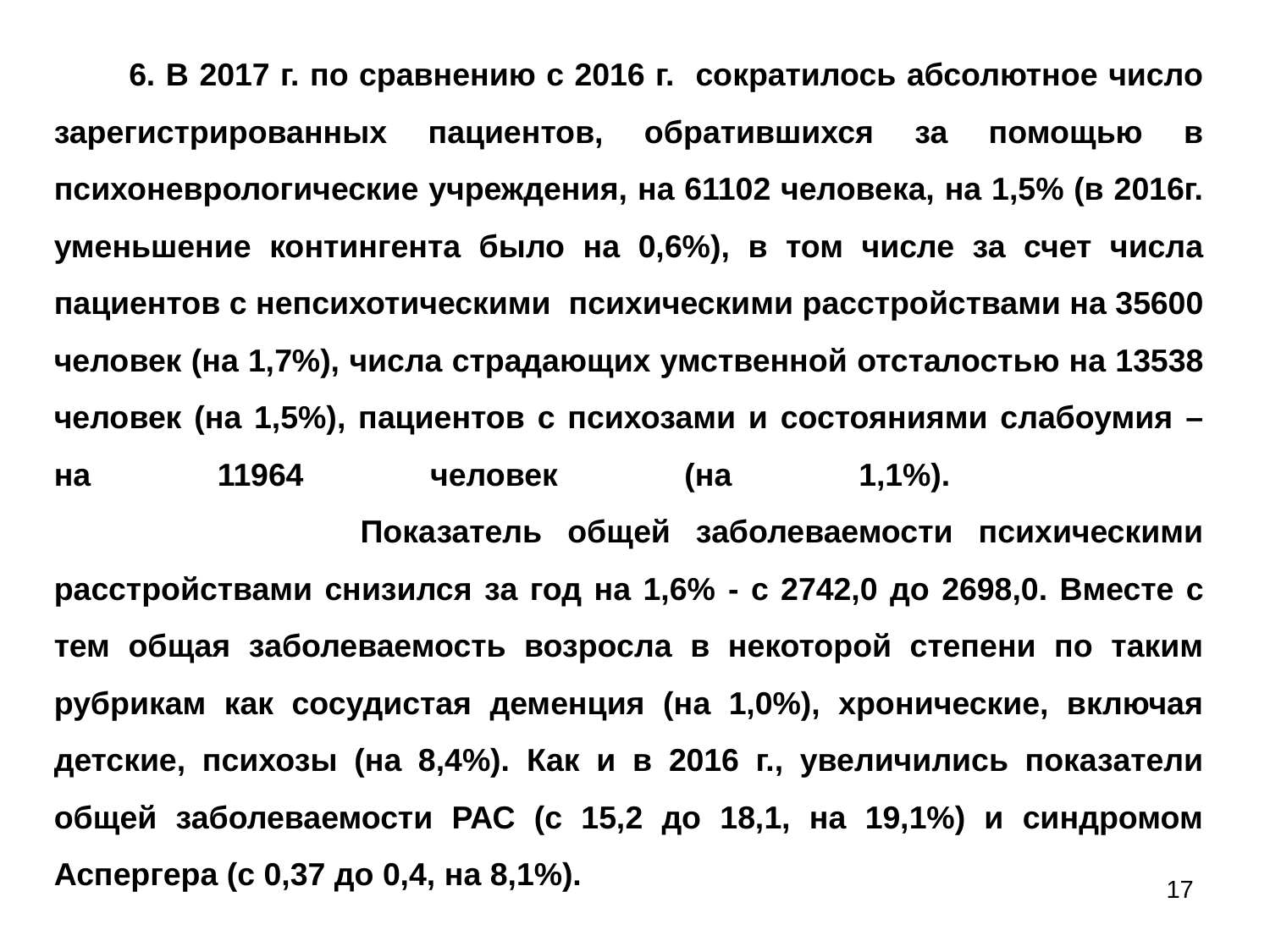

# 6. В 2017 г. по сравнению с 2016 г.  сократилось абсолютное число зарегистрированных пациентов, обратившихся за помощью в психоневрологические учреждения, на 61102 человека, на 1,5% (в 2016г. уменьшение контингента было на 0,6%), в том числе за счет числа пациентов с непсихотическими  психическими расстройствами на 35600 человек (на 1,7%), числа страдающих умственной отсталостью на 13538 человек (на 1,5%), пациентов с психозами и состояниями слабоумия – на 11964 человек (на 1,1%). Показатель общей заболеваемости психическими расстройствами снизился за год на 1,6% - c 2742,0 до 2698,0. Вместе с тем общая заболеваемость возросла в некоторой степени по таким рубрикам как сосудистая деменция (на 1,0%), хронические, включая детские, психозы (на 8,4%). Как и в 2016 г., увеличились показатели общей заболеваемости РАС (с 15,2 до 18,1, на 19,1%) и синдромом Аспергера (с 0,37 до 0,4, на 8,1%).
17